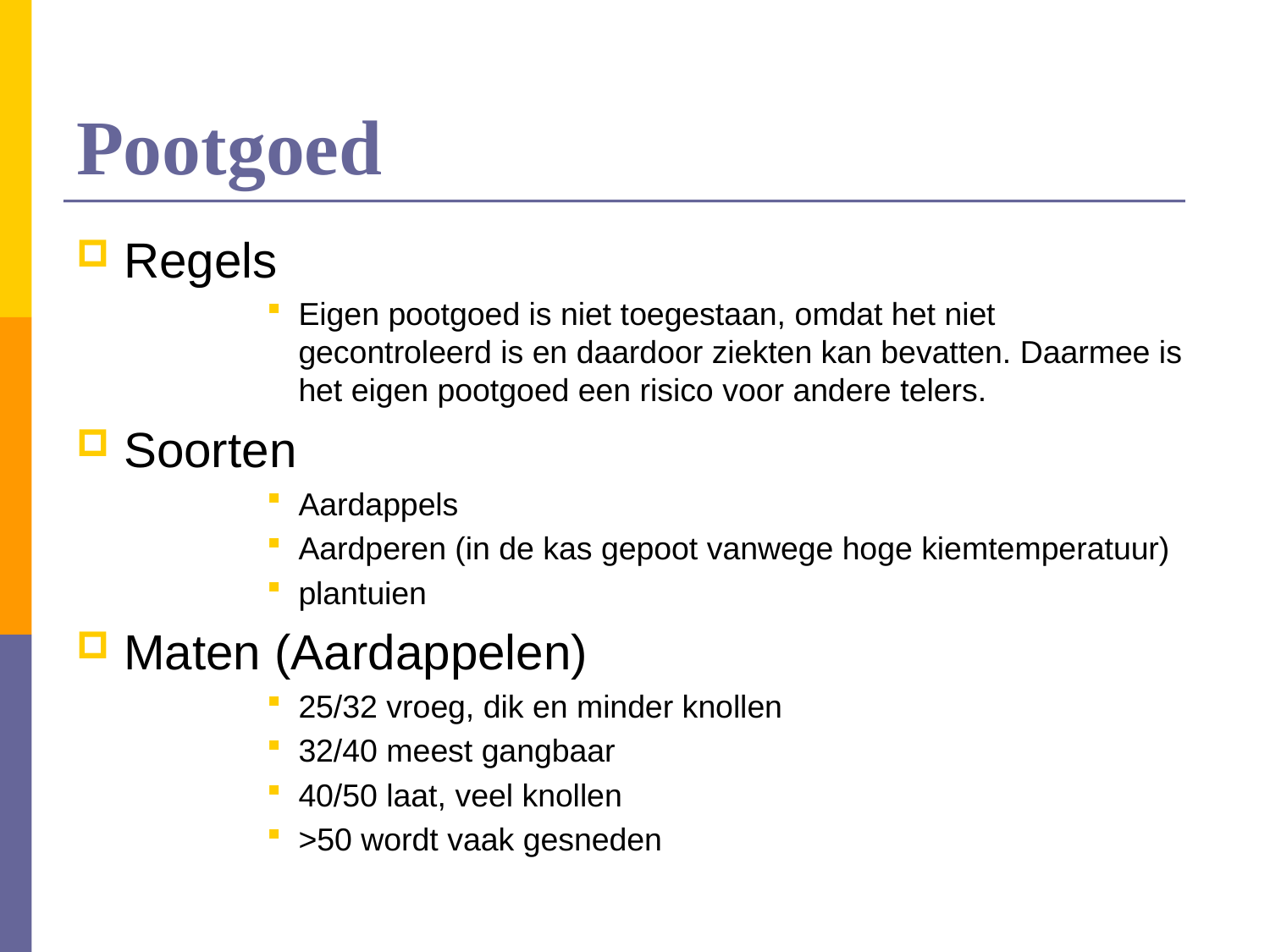

# Pootgoed
Regels
Eigen pootgoed is niet toegestaan, omdat het niet gecontroleerd is en daardoor ziekten kan bevatten. Daarmee is het eigen pootgoed een risico voor andere telers.
Soorten
Aardappels
Aardperen (in de kas gepoot vanwege hoge kiemtemperatuur)
plantuien
Maten (Aardappelen)
25/32 vroeg, dik en minder knollen
32/40 meest gangbaar
40/50 laat, veel knollen
>50 wordt vaak gesneden